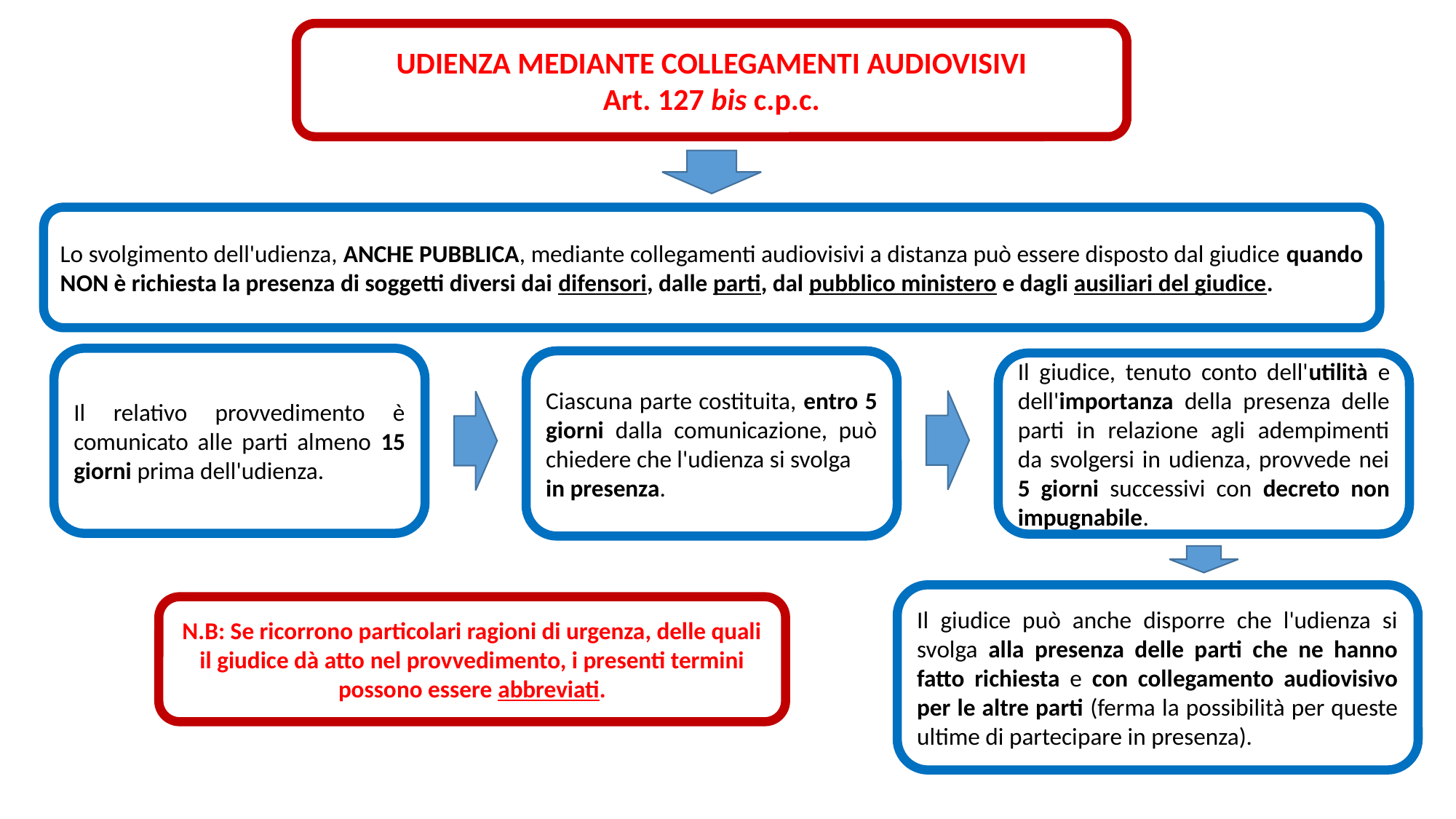

UDIENZA MEDIANTE COLLEGAMENTI AUDIOVISIVI
Art. 127 bis c.p.c.

Lo svolgimento dell'udienza, ANCHE PUBBLICA, mediante collegamenti audiovisivi a distanza può essere disposto dal giudice quando NON è richiesta la presenza di soggetti diversi dai difensori, dalle parti, dal pubblico ministero e dagli ausiliari del giudice.
Il relativo provvedimento è comunicato alle parti almeno 15 giorni prima dell'udienza.
Ciascuna parte costituita, entro 5 giorni dalla comunicazione, può chiedere che l'udienza si svolga
in presenza.
Il giudice, tenuto conto dell'utilità e dell'importanza della presenza delle parti in relazione agli adempimenti da svolgersi in udienza, provvede nei 5 giorni successivi con decreto non impugnabile.

Il giudice può anche disporre che l'udienza si svolga alla presenza delle parti che ne hanno fatto richiesta e con collegamento audiovisivo per le altre parti (ferma la possibilità per queste ultime di partecipare in presenza).
N.B: Se ricorrono particolari ragioni di urgenza, delle quali il giudice dà atto nel provvedimento, i presenti termini possono essere abbreviati.